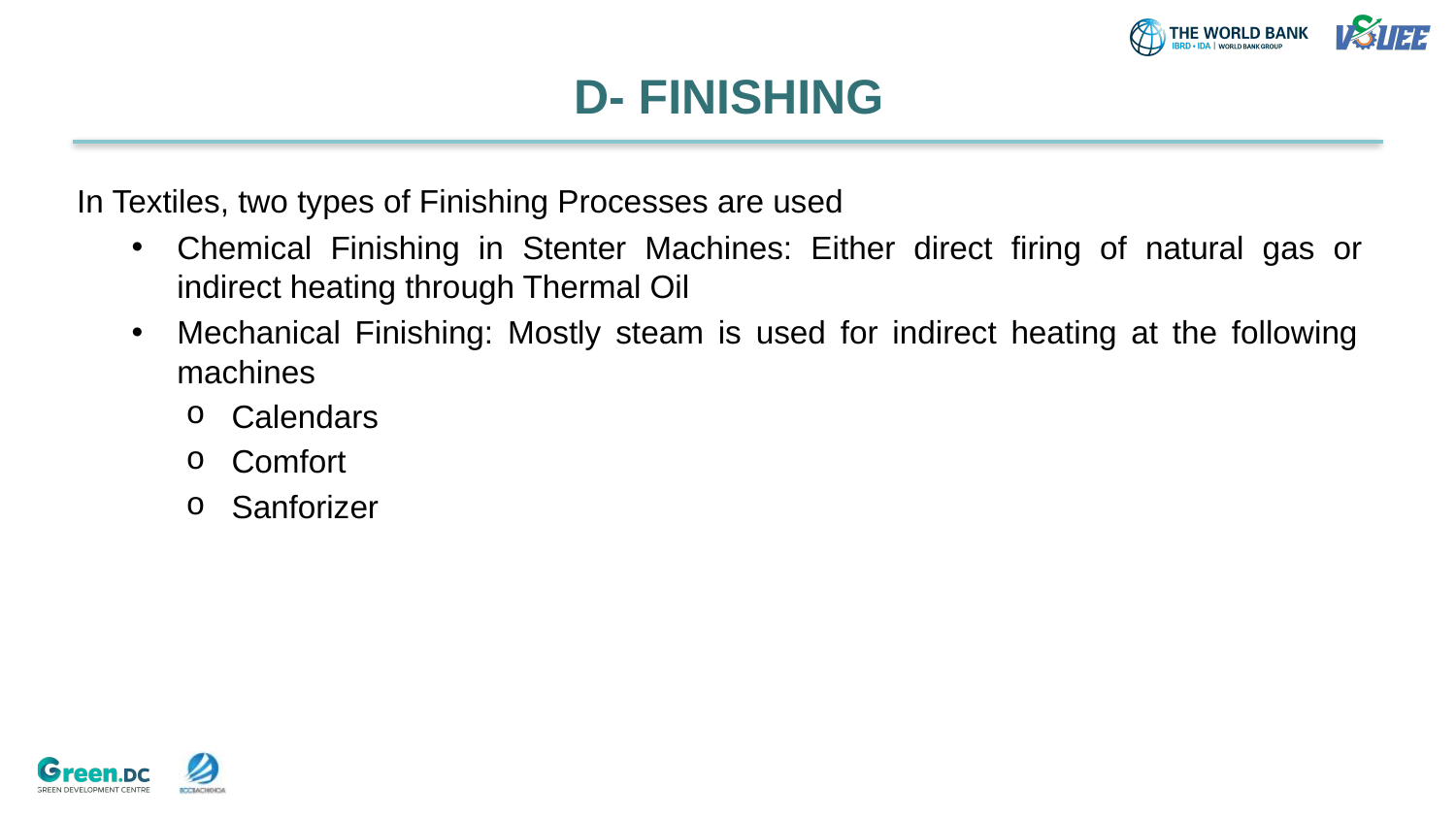

# D- FINISHING
In Textiles, two types of Finishing Processes are used
Chemical Finishing in Stenter Machines: Either direct firing of natural gas or indirect heating through Thermal Oil
Mechanical Finishing: Mostly steam is used for indirect heating at the following machines
Calendars
Comfort
Sanforizer